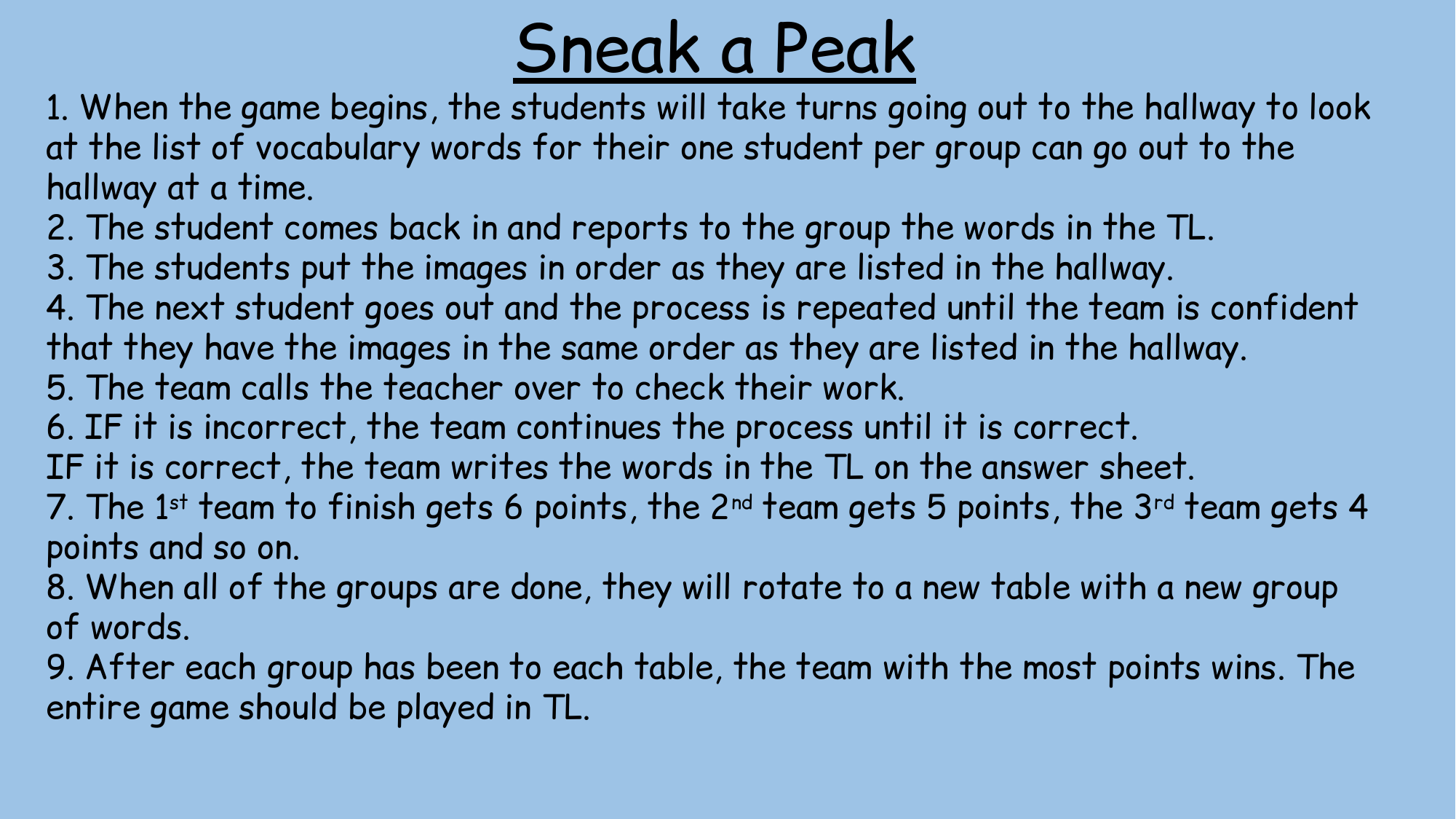

Sneak a Peak
1. When the game begins, the students will take turns going out to the hallway to look at the list of vocabulary words for their one student per group can go out to the hallway at a time.
2. The student comes back in and reports to the group the words in the TL.
3. The students put the images in order as they are listed in the hallway.
4. The next student goes out and the process is repeated until the team is confident that they have the images in the same order as they are listed in the hallway.
5. The team calls the teacher over to check their work.
6. IF it is incorrect, the team continues the process until it is correct.
IF it is correct, the team writes the words in the TL on the answer sheet.
7. The 1st team to finish gets 6 points, the 2nd team gets 5 points, the 3rd team gets 4 points and so on.
8. When all of the groups are done, they will rotate to a new table with a new group of words.
9. After each group has been to each table, the team with the most points wins. The entire game should be played in TL.